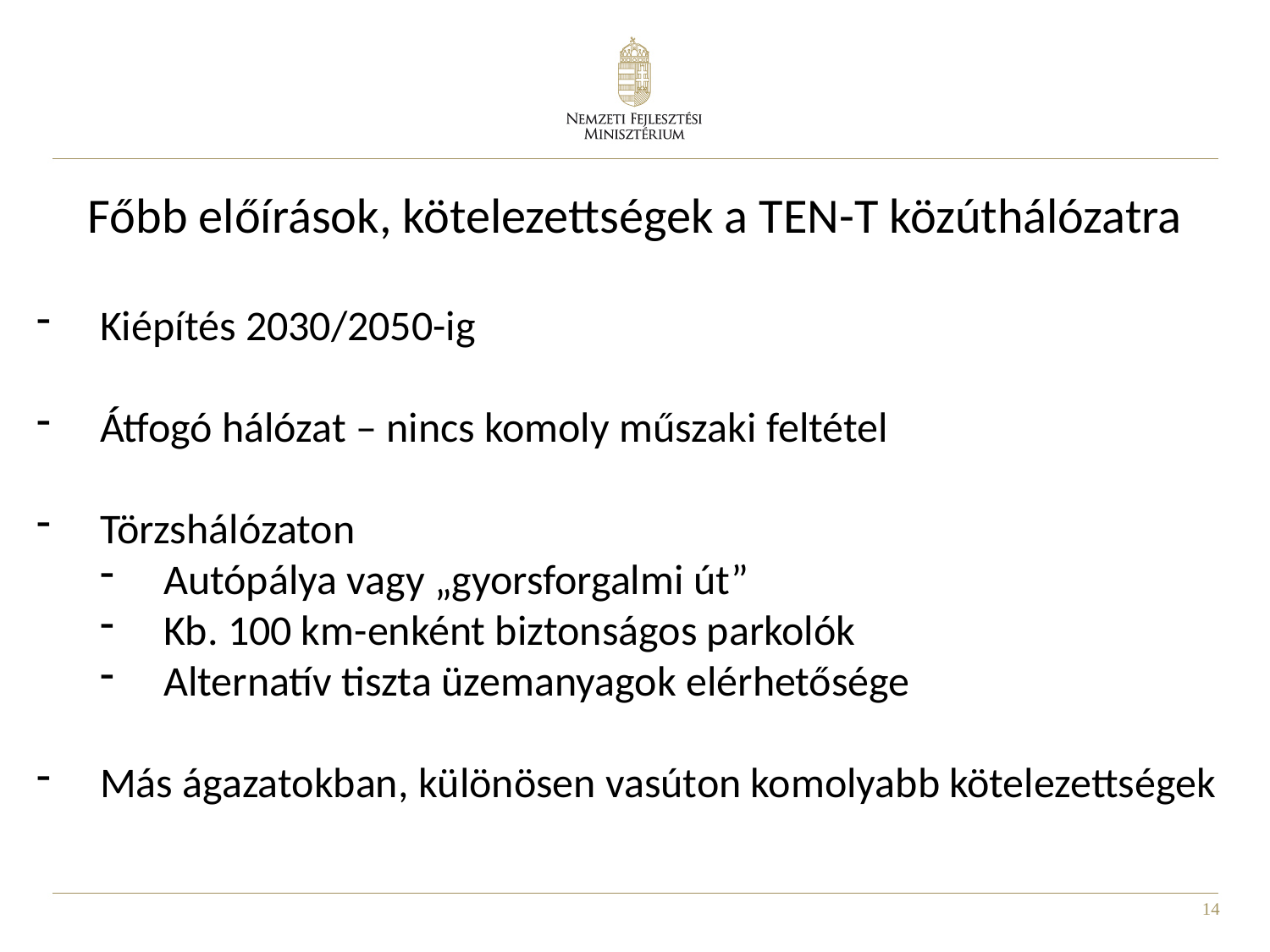

Főbb előírások, kötelezettségek a TEN-T közúthálózatra
Kiépítés 2030/2050-ig

Átfogó hálózat – nincs komoly műszaki feltétel

Törzshálózaton
Autópálya vagy „gyorsforgalmi út”
Kb. 100 km-enként biztonságos parkolók
Alternatív tiszta üzemanyagok elérhetősége

Más ágazatokban, különösen vasúton komolyabb kötelezettségek